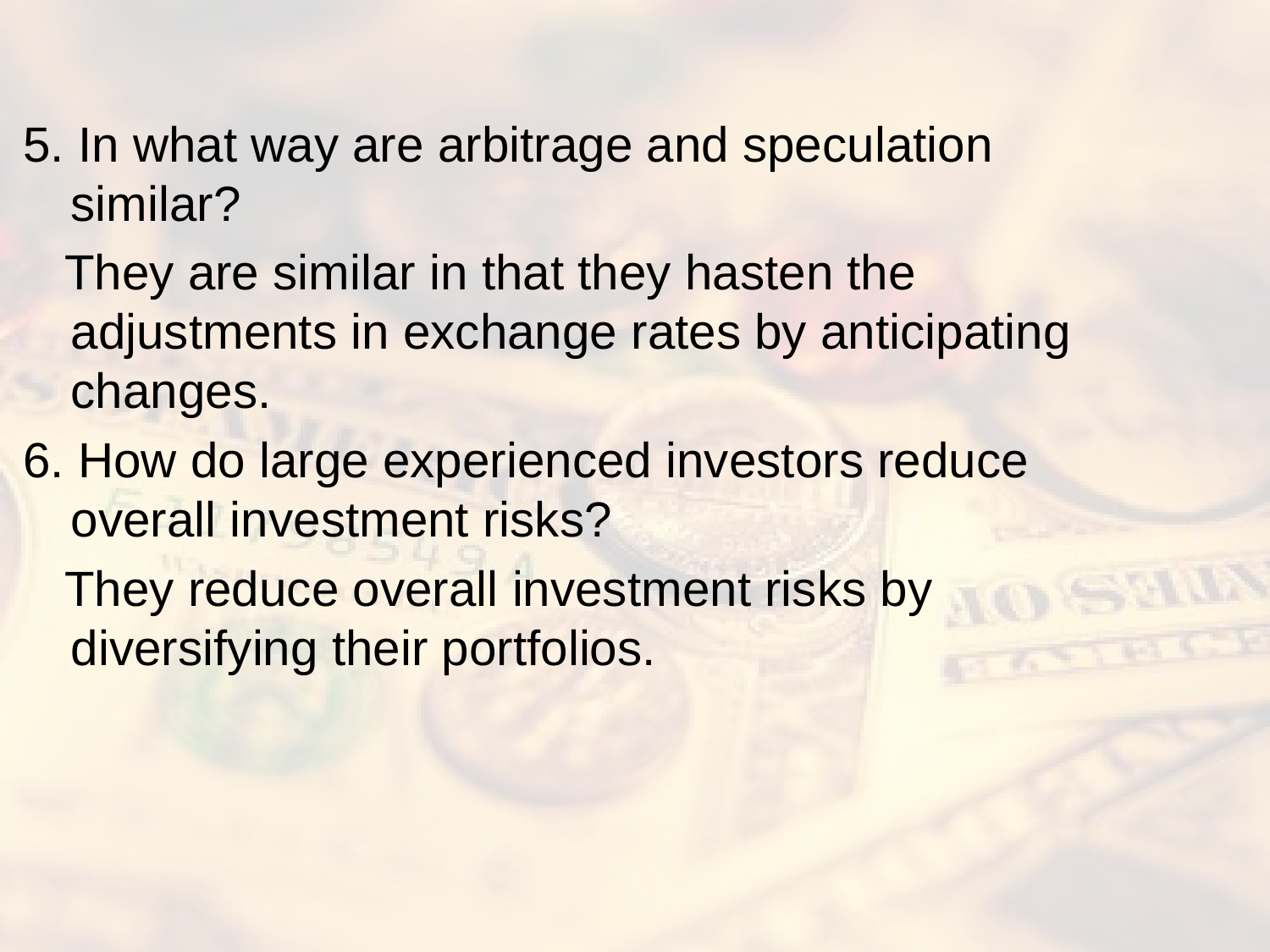

#
5. In what way are arbitrage and speculation similar?
   They are similar in that they hasten the adjustments in exchange rates by anticipating changes.
6. How do large experienced investors reduce overall investment risks?
   They reduce overall investment risks by diversifying their portfolios.